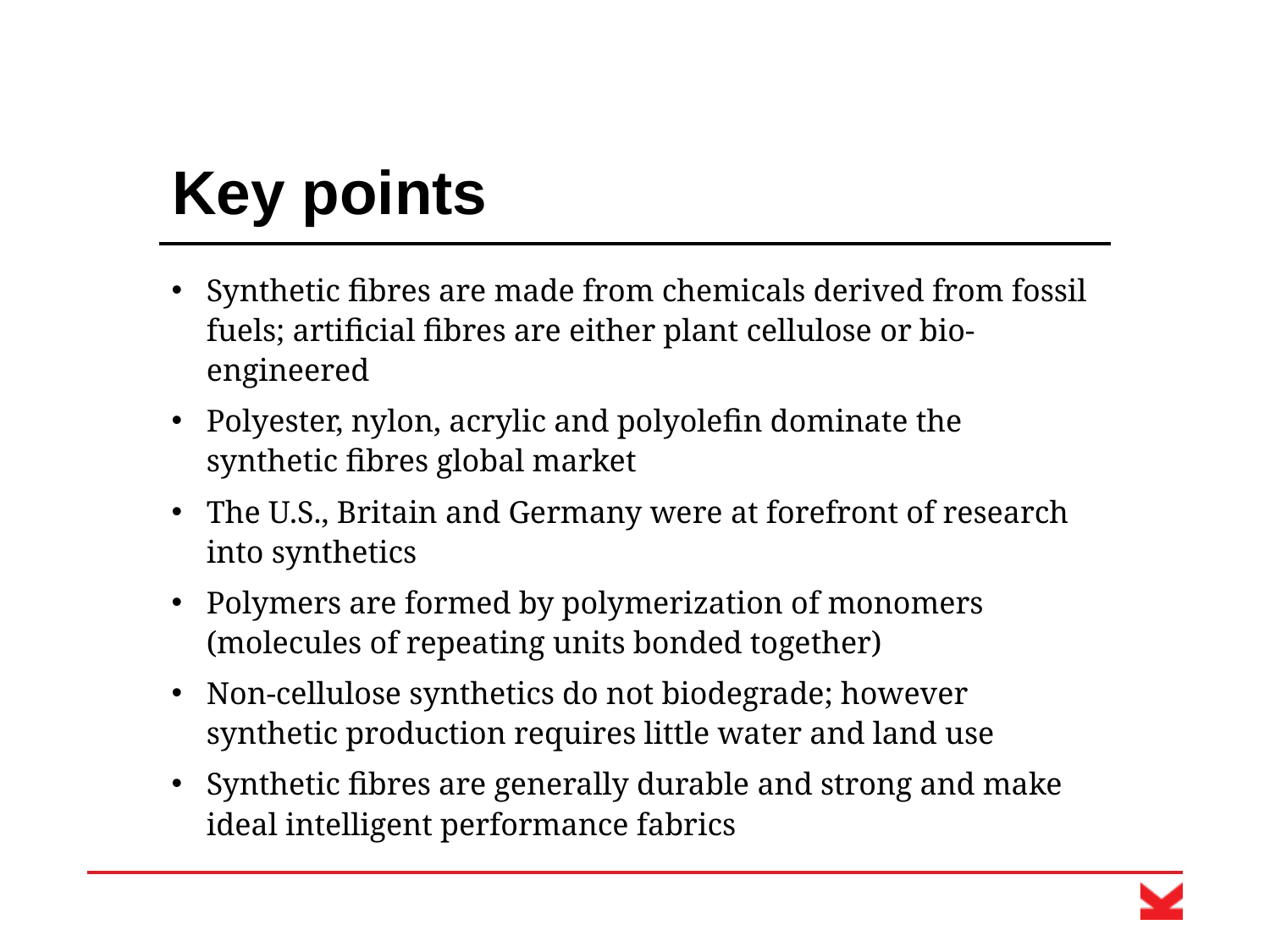

# Key points
Synthetic fibres are made from chemicals derived from fossil fuels; artificial fibres are either plant cellulose or bio-engineered
Polyester, nylon, acrylic and polyolefin dominate the synthetic fibres global market
The U.S., Britain and Germany were at forefront of research into synthetics
Polymers are formed by polymerization of monomers (molecules of repeating units bonded together)
Non-cellulose synthetics do not biodegrade; however synthetic production requires little water and land use
Synthetic fibres are generally durable and strong and make ideal intelligent performance fabrics